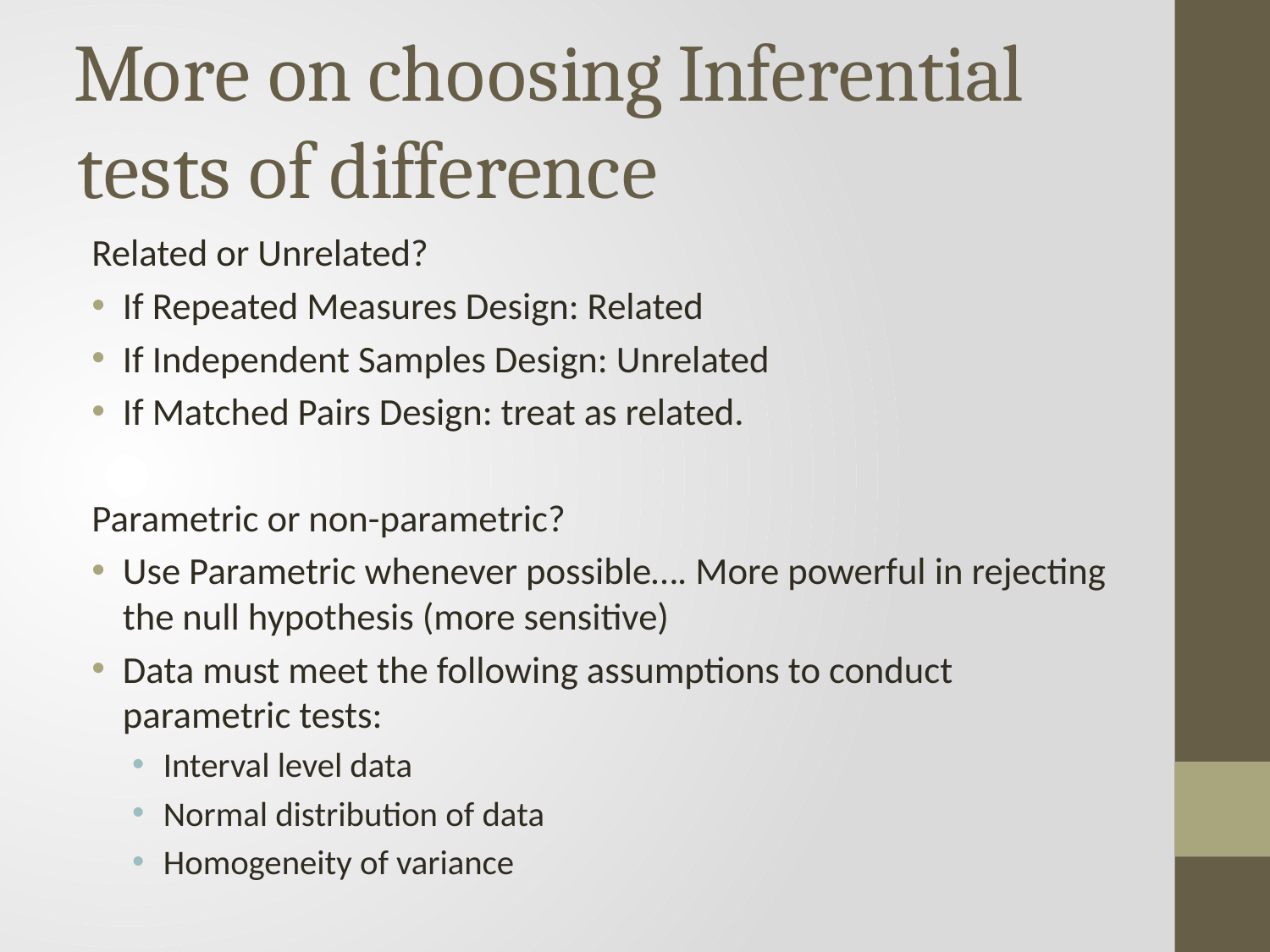

# More on choosing Inferential tests of difference
Related or Unrelated?
If Repeated Measures Design: Related
If Independent Samples Design: Unrelated
If Matched Pairs Design: treat as related.

Parametric or non-parametric?
Use Parametric whenever possible…. More powerful in rejecting the null hypothesis (more sensitive)
Data must meet the following assumptions to conduct parametric tests:
Interval level data
Normal distribution of data
Homogeneity of variance